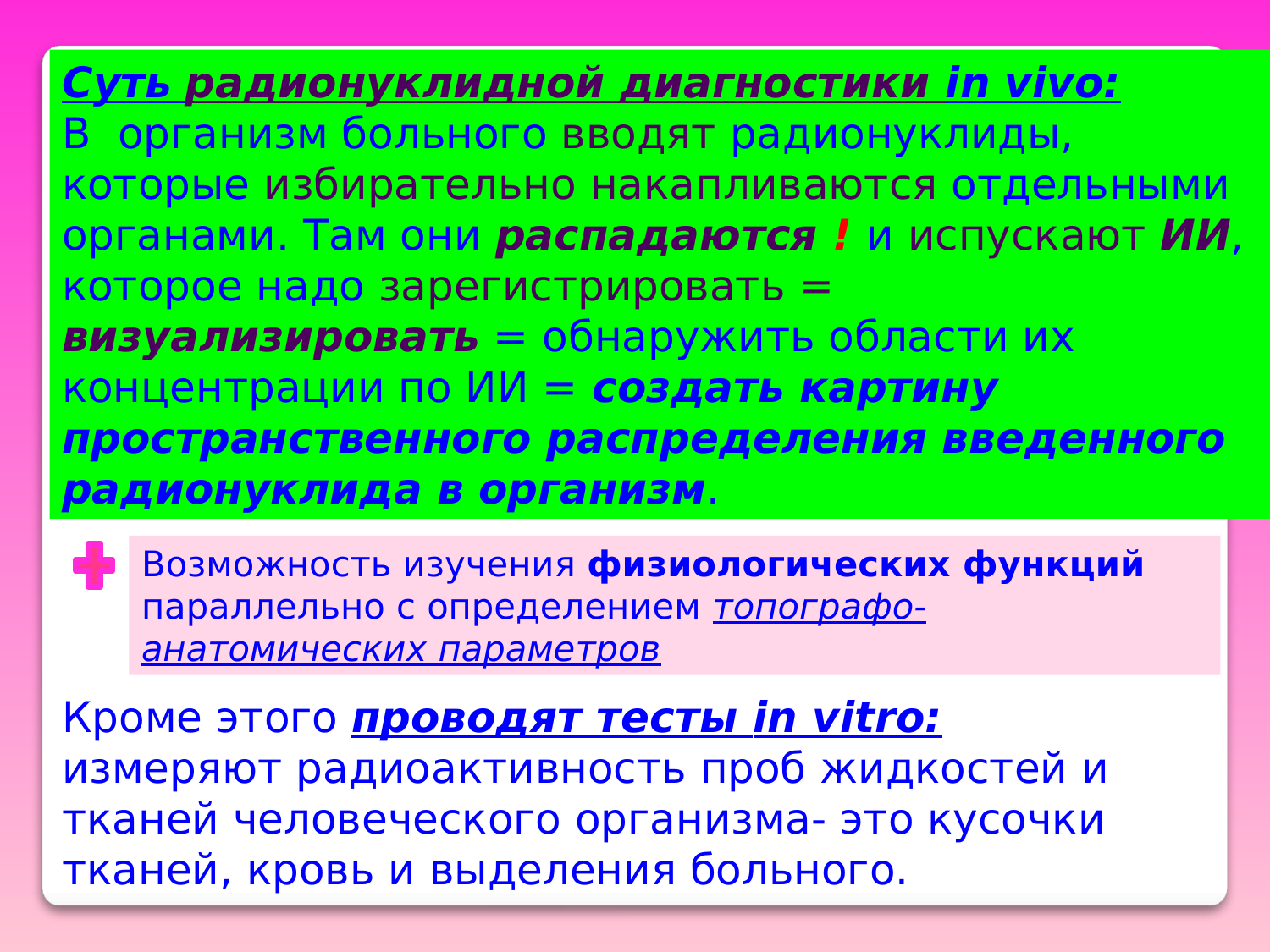

Суть радионуклидной диагностики in vivo:
В  организм больного вводят радионуклиды, которые избирательно накапливаются отдельными органами. Там они распадаются ! и испускают ИИ, которое надо зарегистрировать = визуализировать = обнаружить области их концентрации по ИИ = создать картину пространственного распределения введенного радионуклида в организм.

Возможность изучения физиологических функций параллельно с определением топографо-анатомических параметров
Кроме этого проводят тесты in vitro:
измеряют радиоактивность проб жидкостей и тканей человеческого организма- это кусочки тканей, кровь и выделения больного.